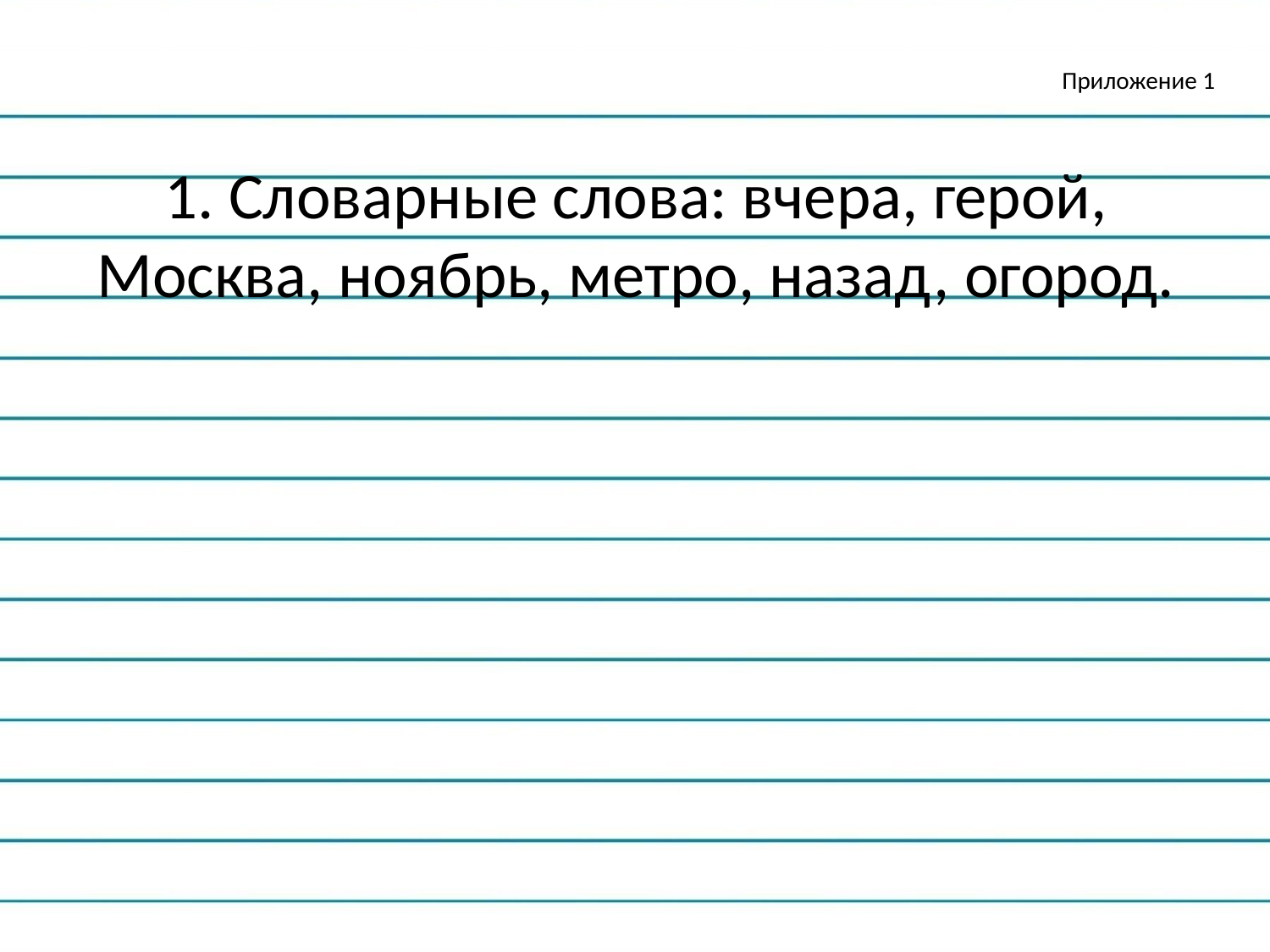

# Приложение 1
1. Словарные слова: вчера, герой, Москва, ноябрь, метро, назад, огород.